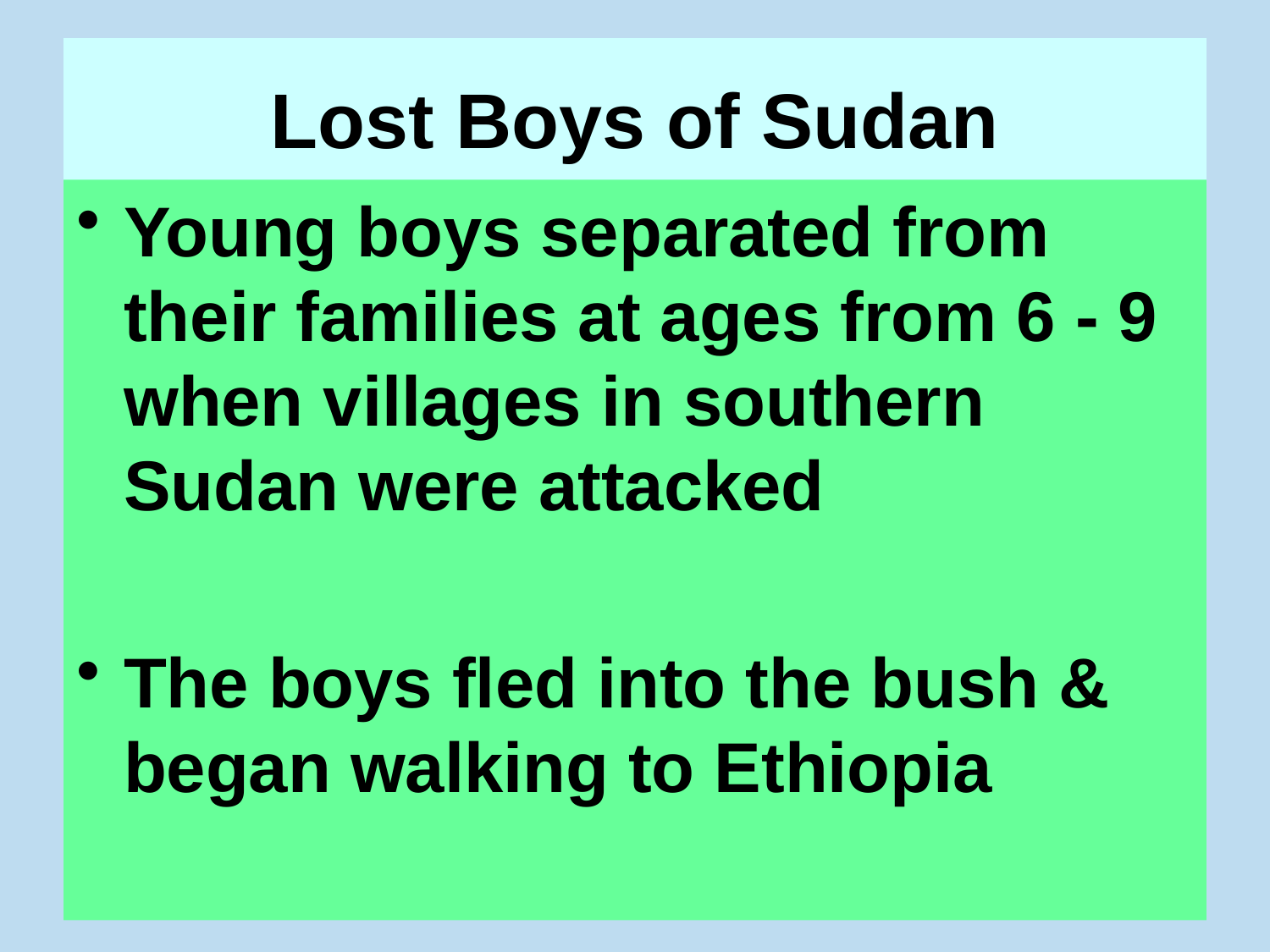

# Lost Boys of Sudan
Young boys separated from their families at ages from 6 - 9 when villages in southern Sudan were attacked

The boys fled into the bush & began walking to Ethiopia